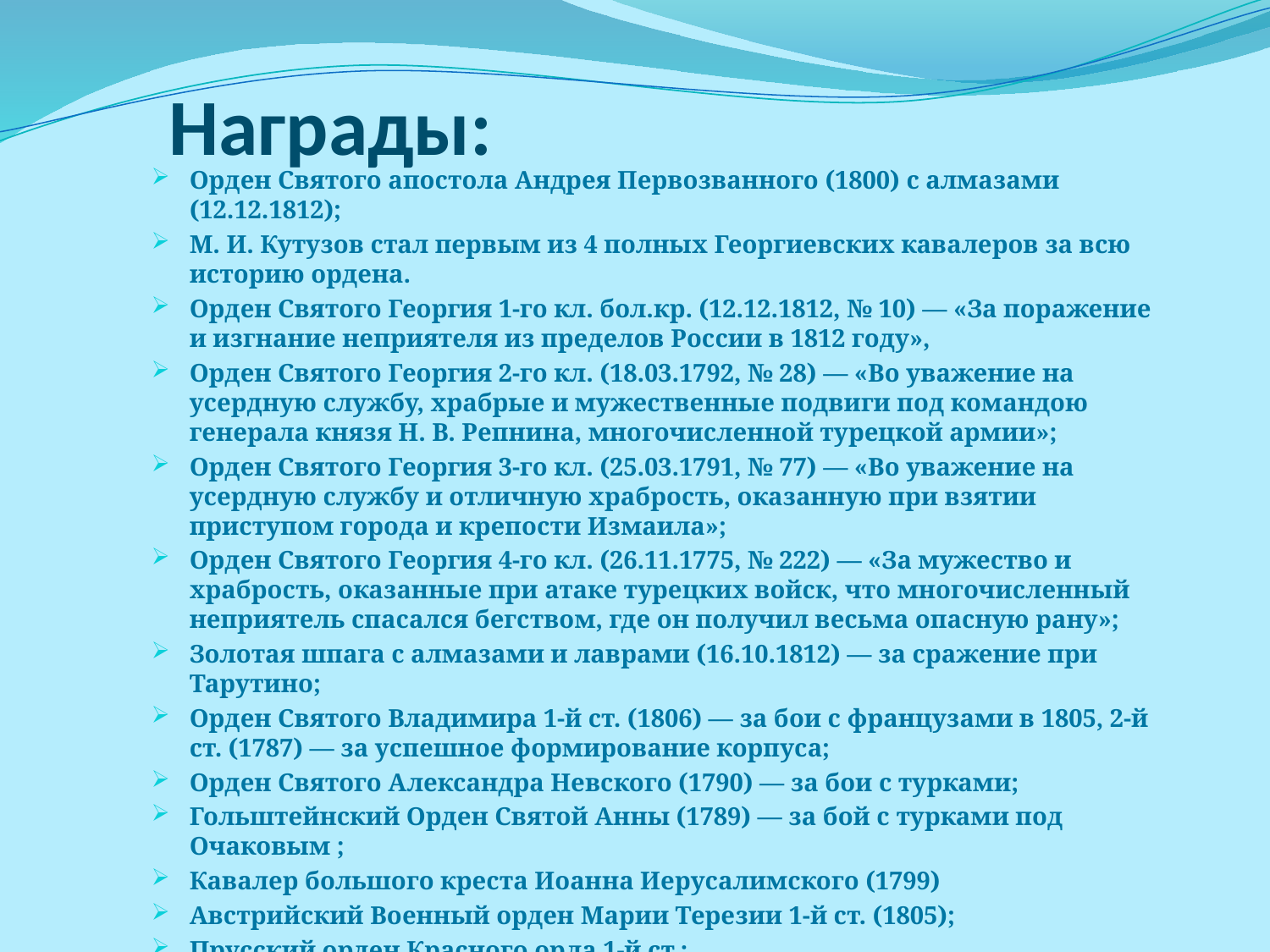

# Награды:
Орден Святого апостола Андрея Первозванного (1800) с алмазами (12.12.1812);
М. И. Кутузов стал первым из 4 полных Георгиевских кавалеров за всю историю ордена.
Орден Святого Георгия 1-го кл. бол.кр. (12.12.1812, № 10) — «За поражение и изгнание неприятеля из пределов России в 1812 году»,
Орден Святого Георгия 2-го кл. (18.03.1792, № 28) — «Во уважение на усердную службу, храбрые и мужественные подвиги под командою генерала князя Н. В. Репнина, многочисленной турецкой армии»;
Орден Святого Георгия 3-го кл. (25.03.1791, № 77) — «Во уважение на усердную службу и отличную храбрость, оказанную при взятии приступом города и крепости Измаила»;
Орден Святого Георгия 4-го кл. (26.11.1775, № 222) — «За мужество и храбрость, оказанные при атаке турецких войск, что многочисленный неприятель спасался бегством, где он получил весьма опасную рану»;
Золотая шпага с алмазами и лаврами (16.10.1812) — за сражение при Тарутино;
Орден Святого Владимира 1-й ст. (1806) — за бои с французами в 1805, 2-й ст. (1787) — за успешное формирование корпуса;
Орден Святого Александра Невского (1790) — за бои с турками;
Гольштейнский Орден Святой Анны (1789) — за бой с турками под Очаковым ;
Кавалер большого креста Иоанна Иерусалимского (1799)
Австрийский Военный орден Марии Терезии 1-й ст. (1805);
Прусский орден Красного орла 1-й ст.;
Прусский орден Черного Орла (1813)